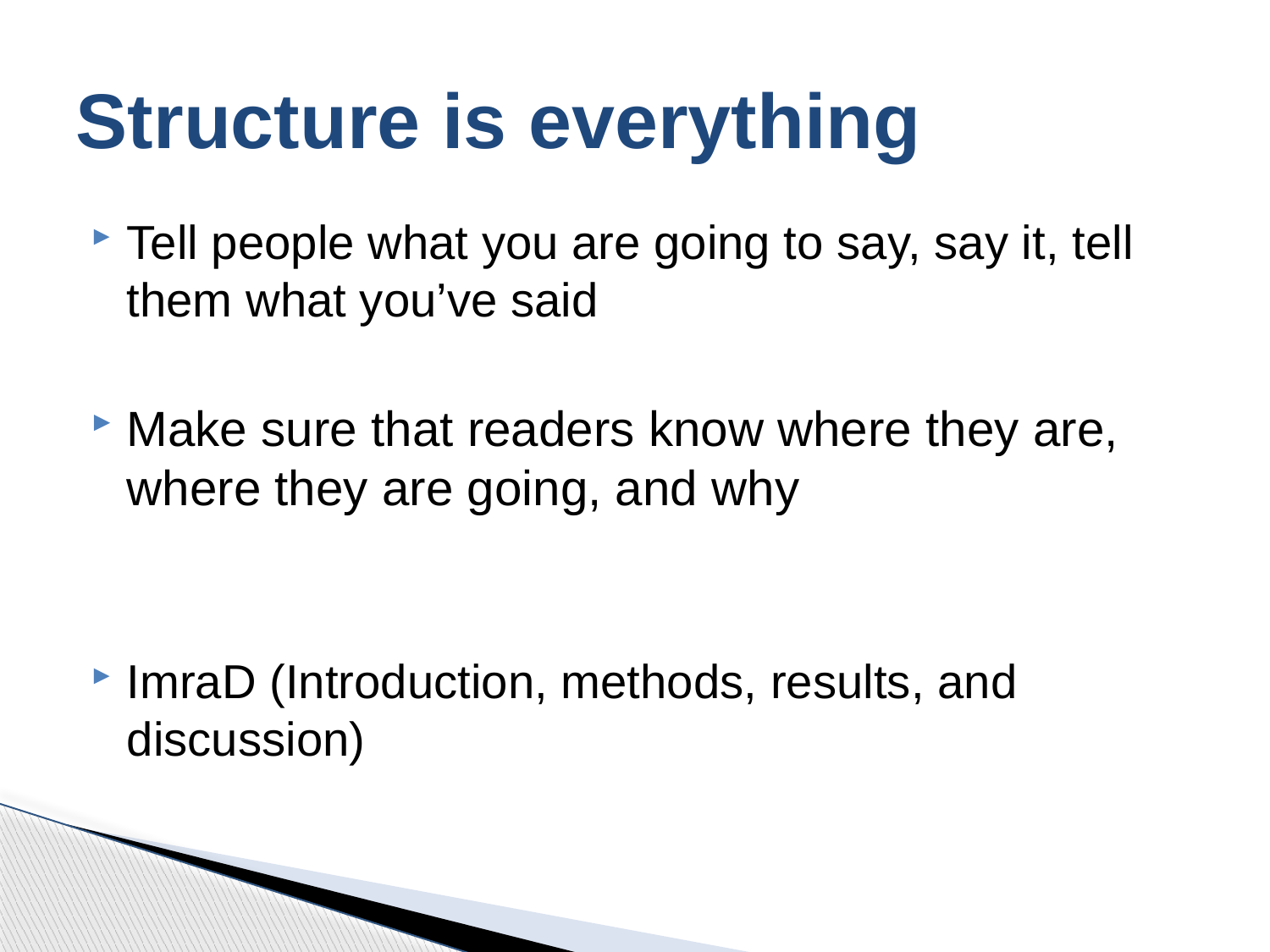

# Structure is everything
Tell people what you are going to say, say it, tell them what you’ve said

Make sure that readers know where they are, where they are going, and why

ImraD (Introduction, methods, results, and discussion)